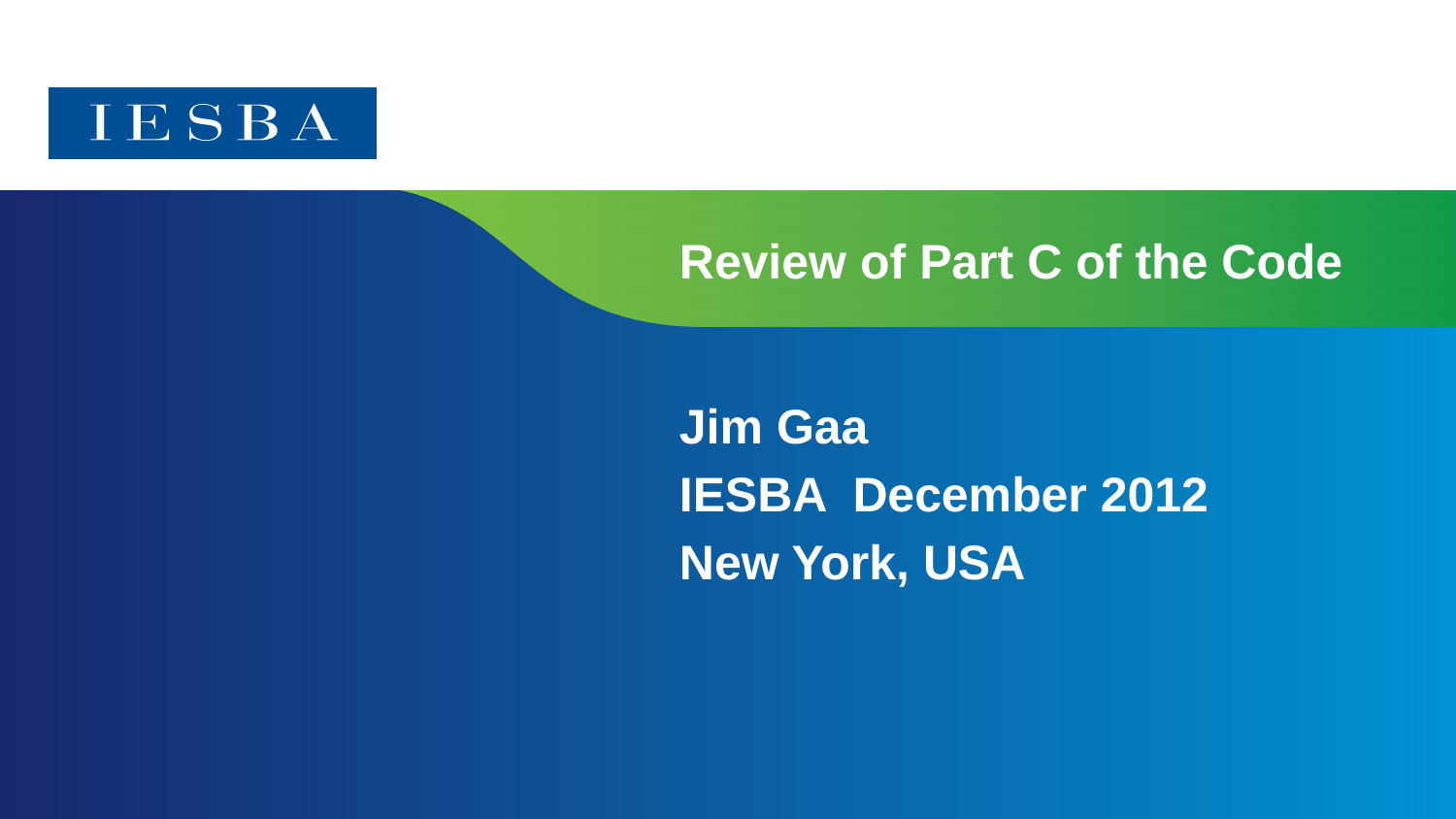

# Review of Part C of the Code
Jim Gaa
IESBA  December 2012
New York, USA